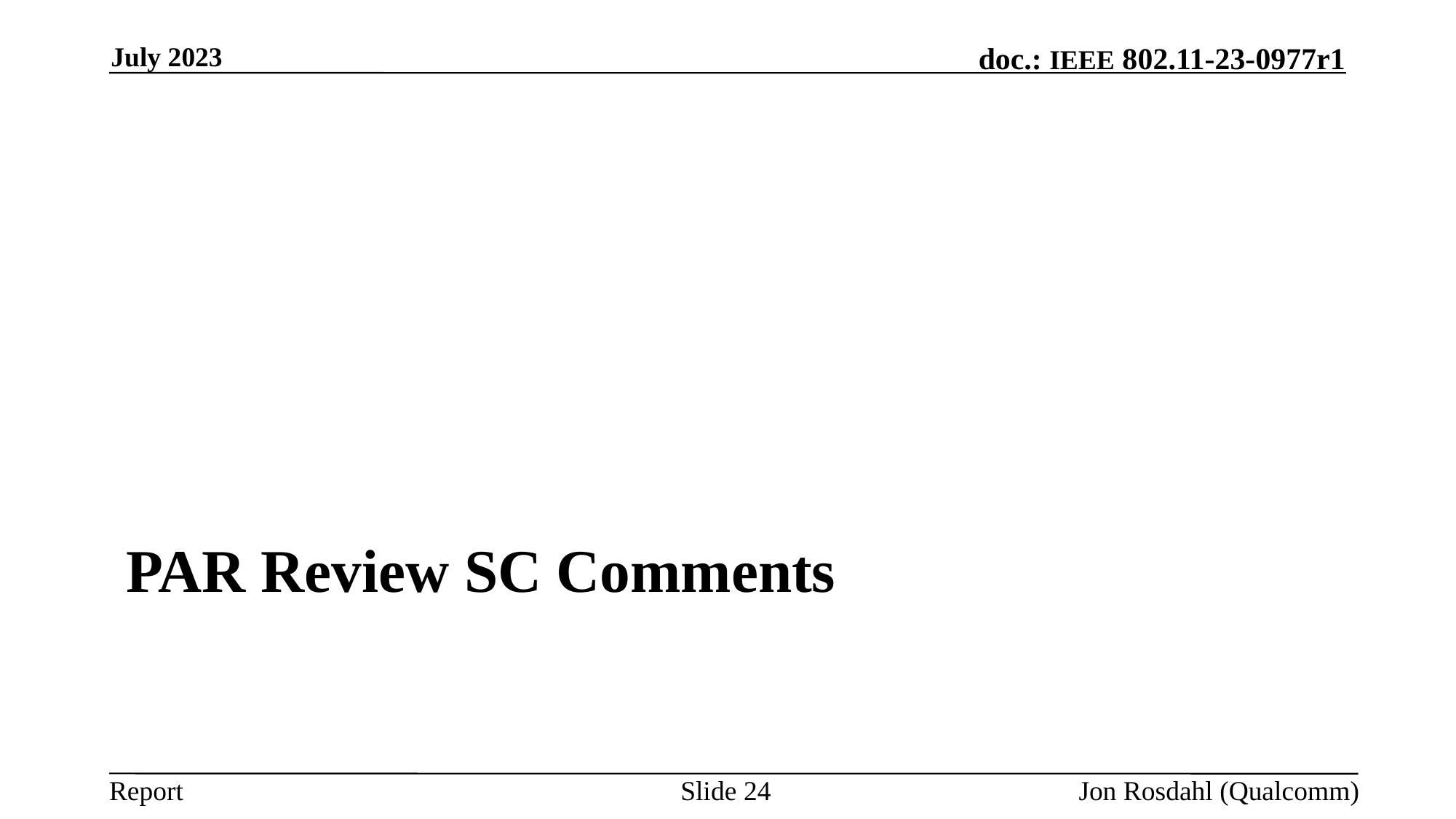

July 2023
# Par Review SC Comments
Slide 24
Jon Rosdahl (Qualcomm)